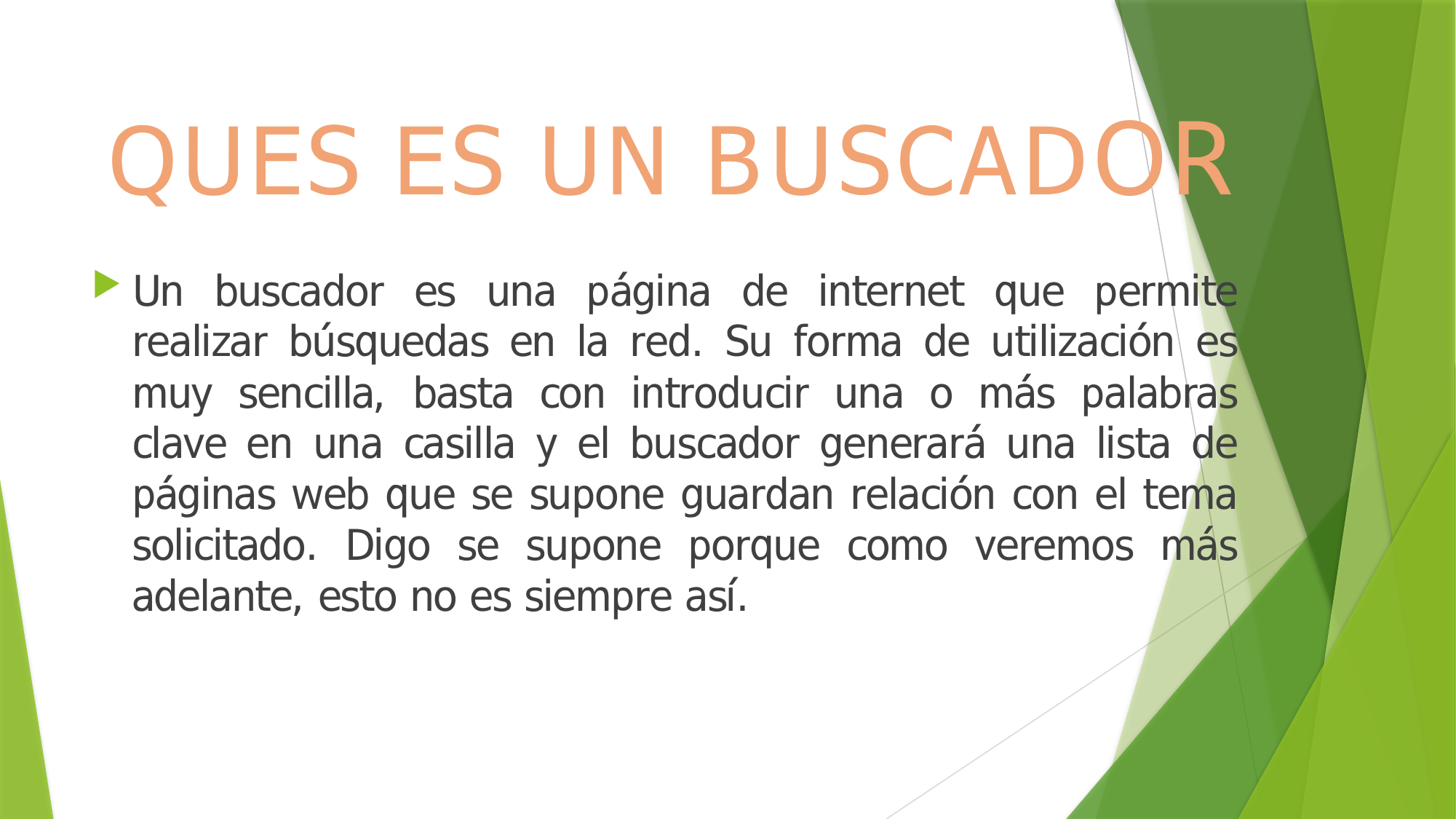

# QUES ES UN BUSCADOR
Un buscador es una página de internet que permite realizar búsquedas en la red. Su forma de utilización es muy sencilla, basta con introducir una o más palabras clave en una casilla y el buscador generará una lista de páginas web que se supone guardan relación con el tema solicitado. Digo se supone porque como veremos más adelante, esto no es siempre así.